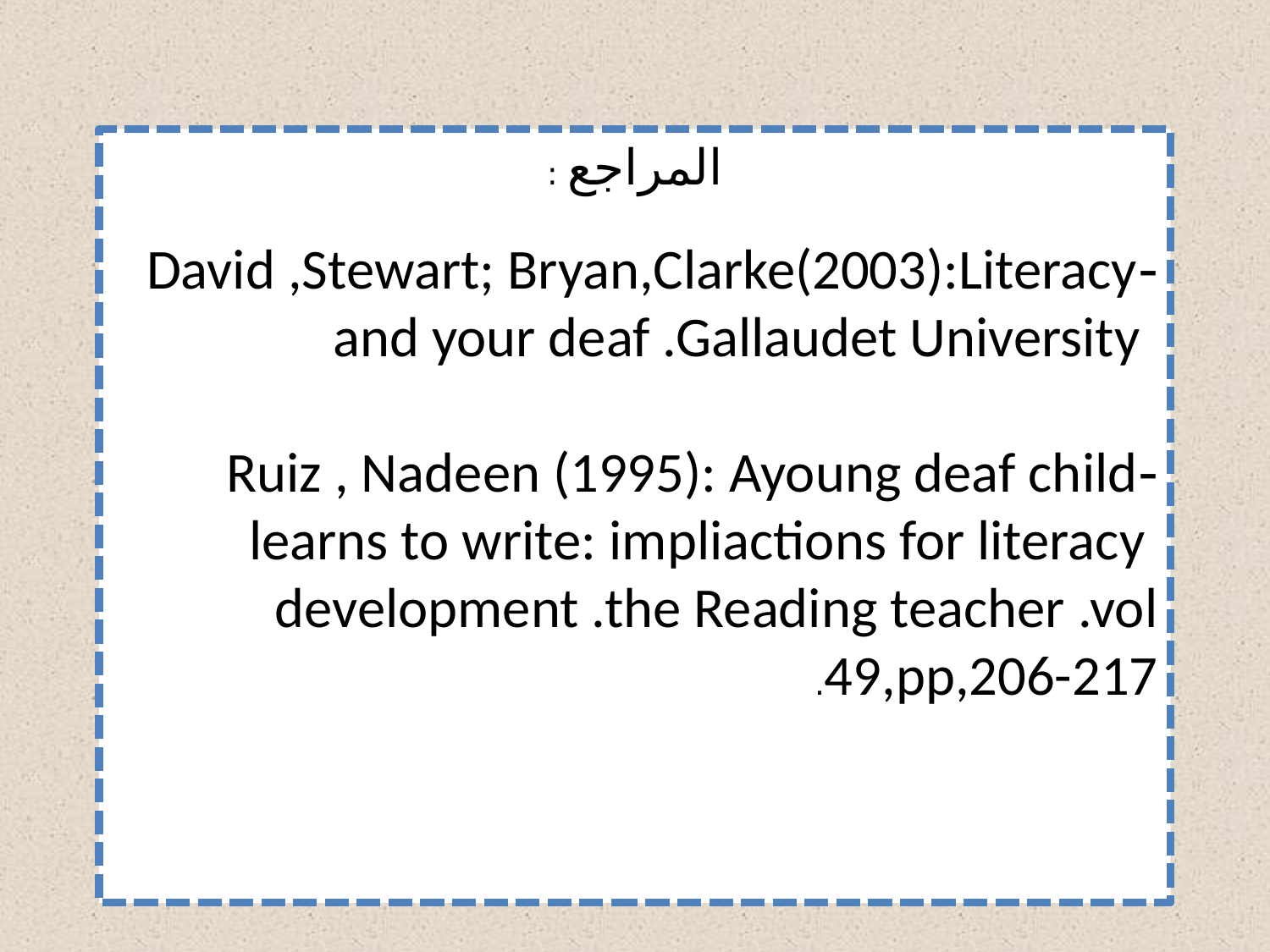

المراجع :

-David ,Stewart; Bryan,Clarke(2003):Literacy
 and your deaf .Gallaudet University

-Ruiz , Nadeen (1995): Ayoung deaf child learns to write: impliactions for literacy  development .the Reading teacher .vol 49,pp,206-217.